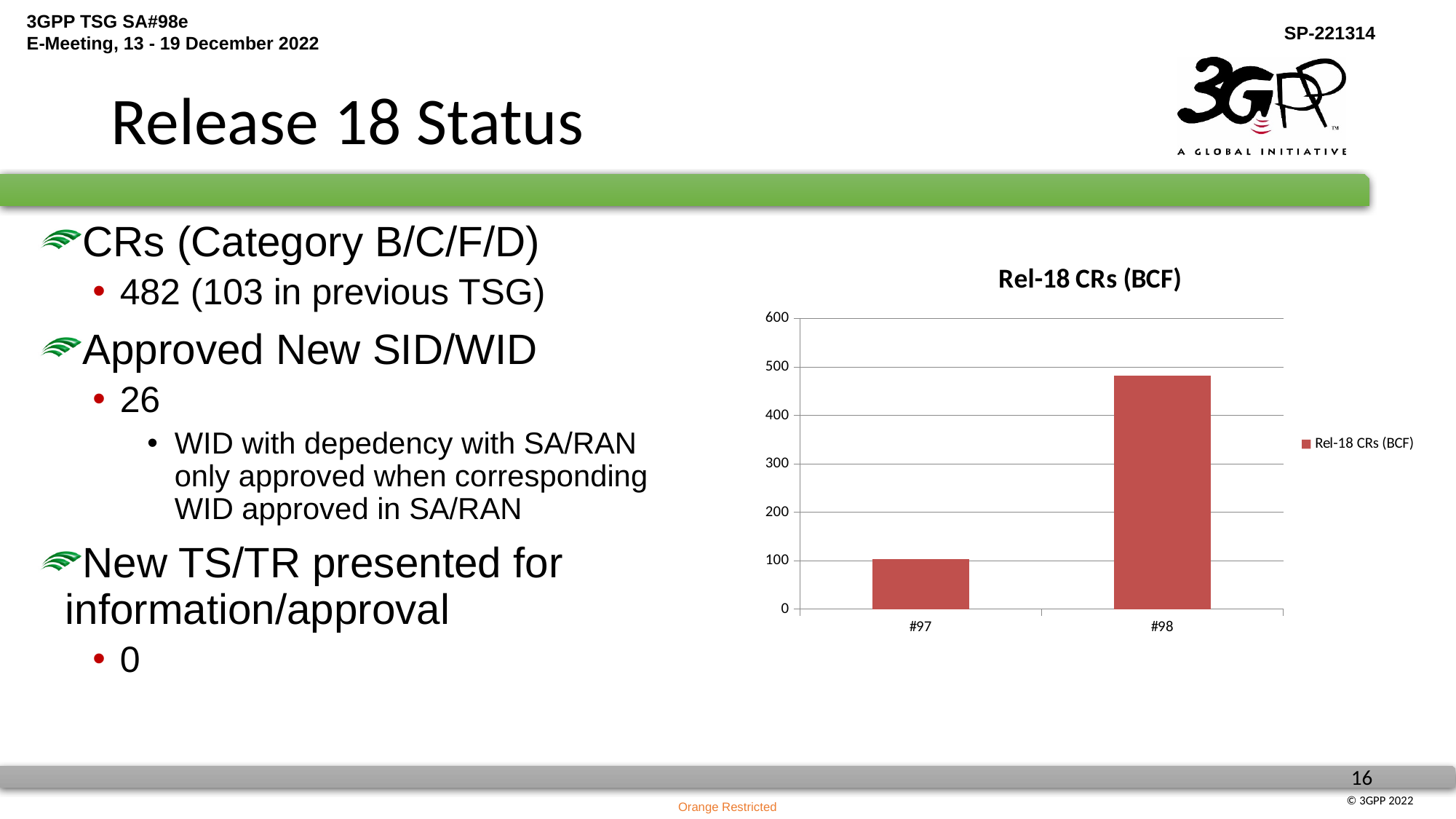

# Release 18 Status
CRs (Category B/C/F/D)
482 (103 in previous TSG)
Approved New SID/WID
26
WID with depedency with SA/RAN only approved when corresponding WID approved in SA/RAN
New TS/TR presented for information/approval
0

### Chart:

| Category | Rel-18 CRs (BCF) |
|---|---|
| #97 | 103.0 |
| #98 | 482.0 |